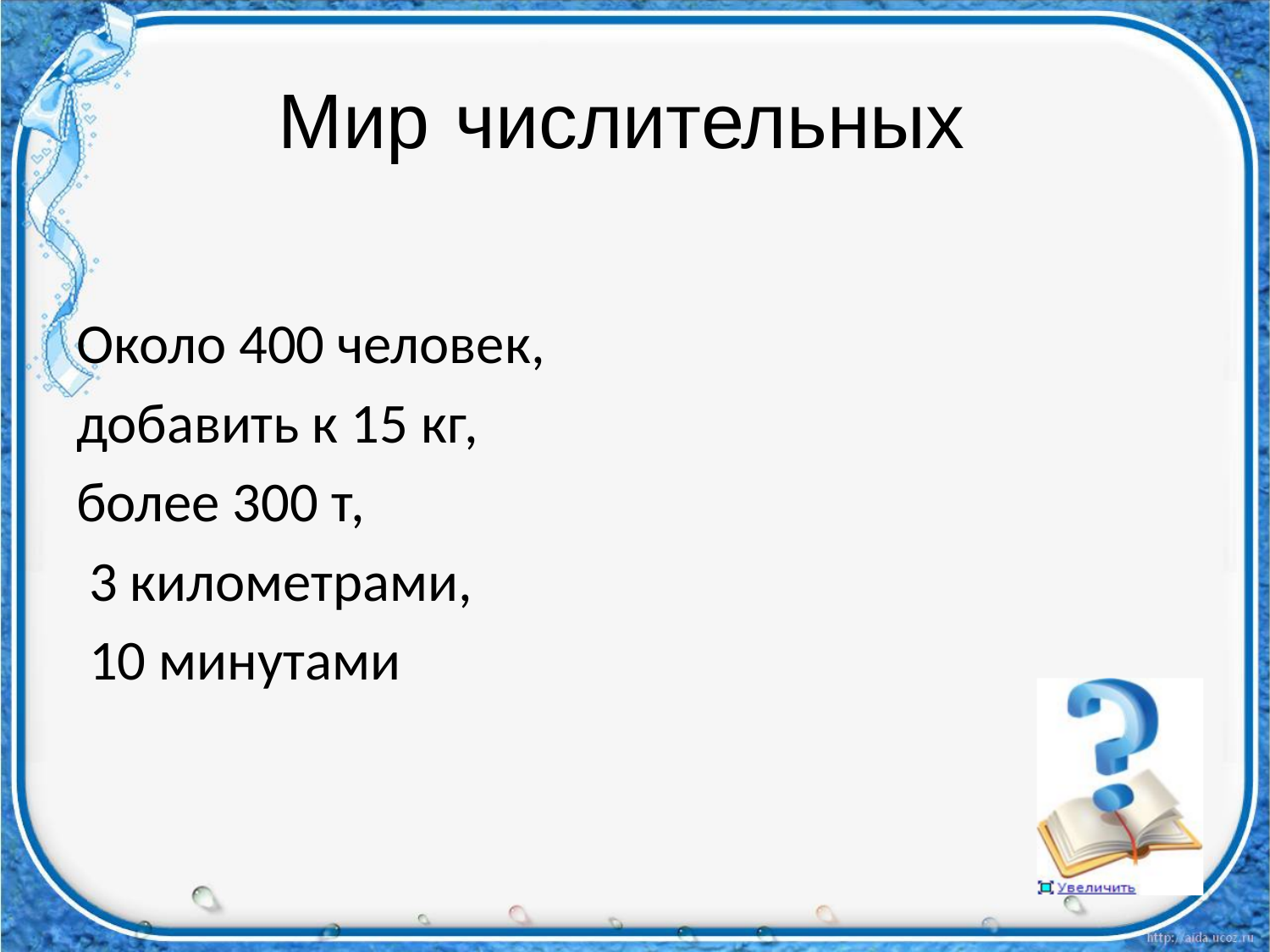

# Мир числительных

Около 400 человек,
добавить к 15 кг,
более 300 т,
 3 километрами,
 10 минутами